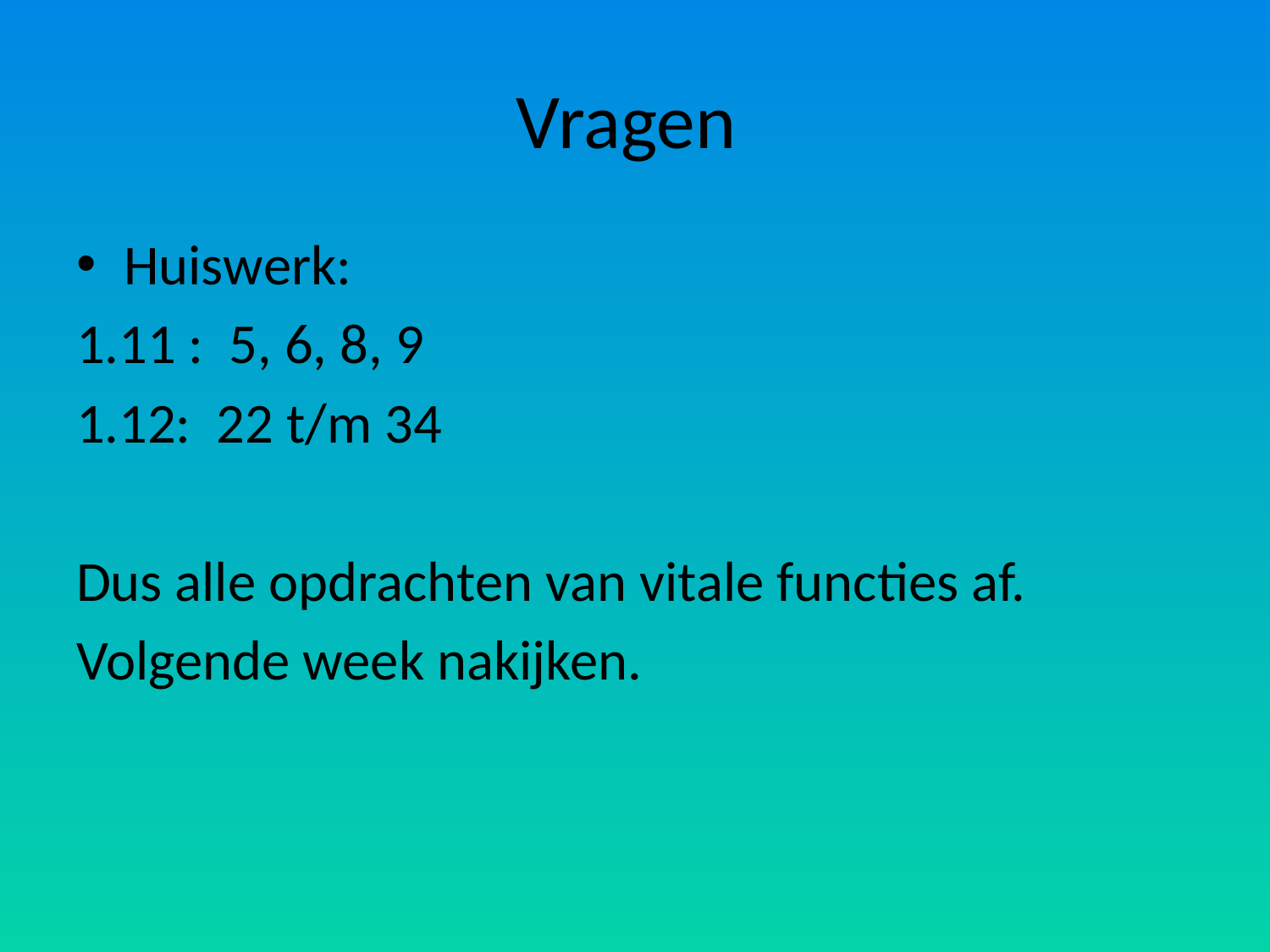

# Vragen
Huiswerk:
1.11 :  5, 6, 8, 9
1.12:  22 t/m 34

Dus alle opdrachten van vitale functies af.
Volgende week nakijken.